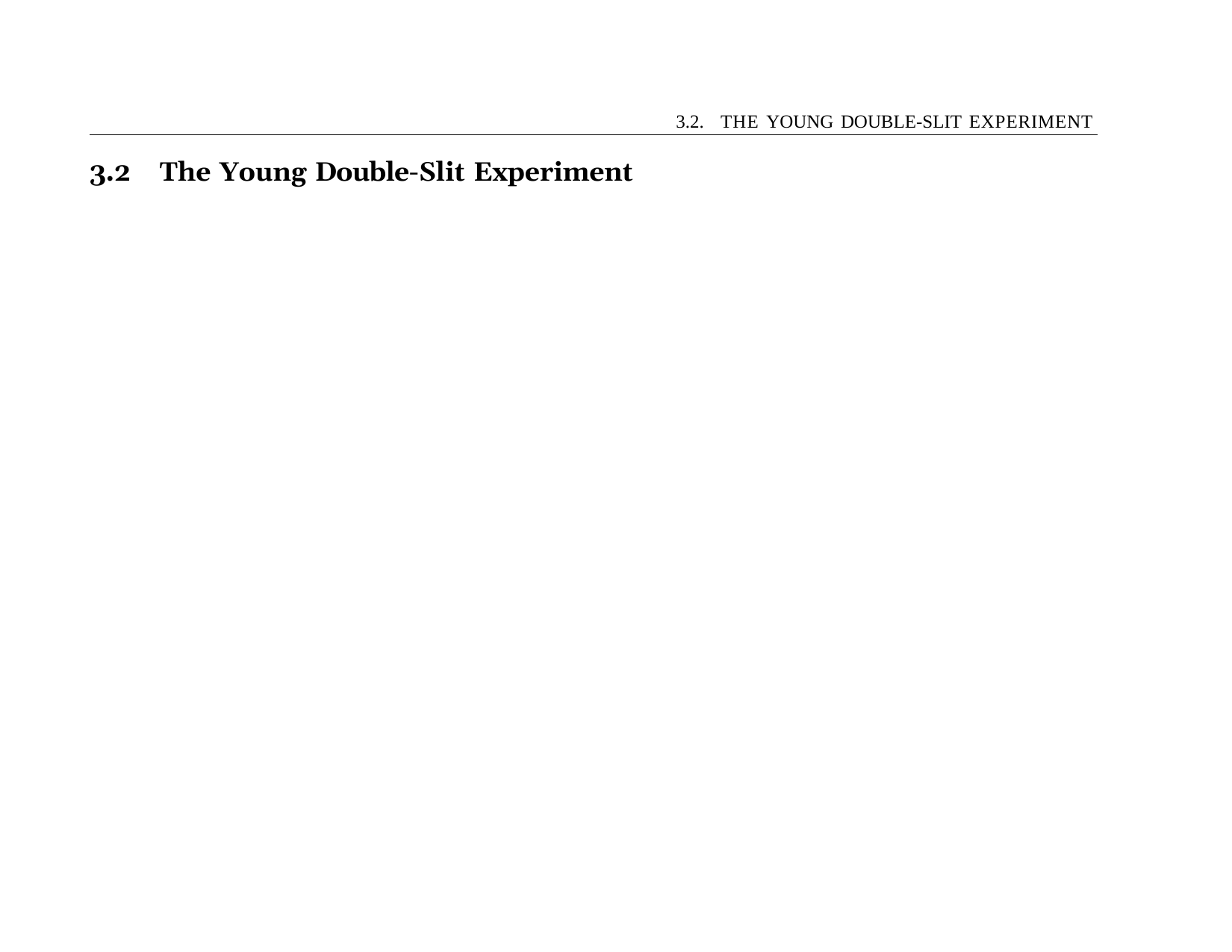

3.2.  THE YOUNG DOUBLE-SLIT EXPERIMENT

3.2	The Young Double-Slit Experiment